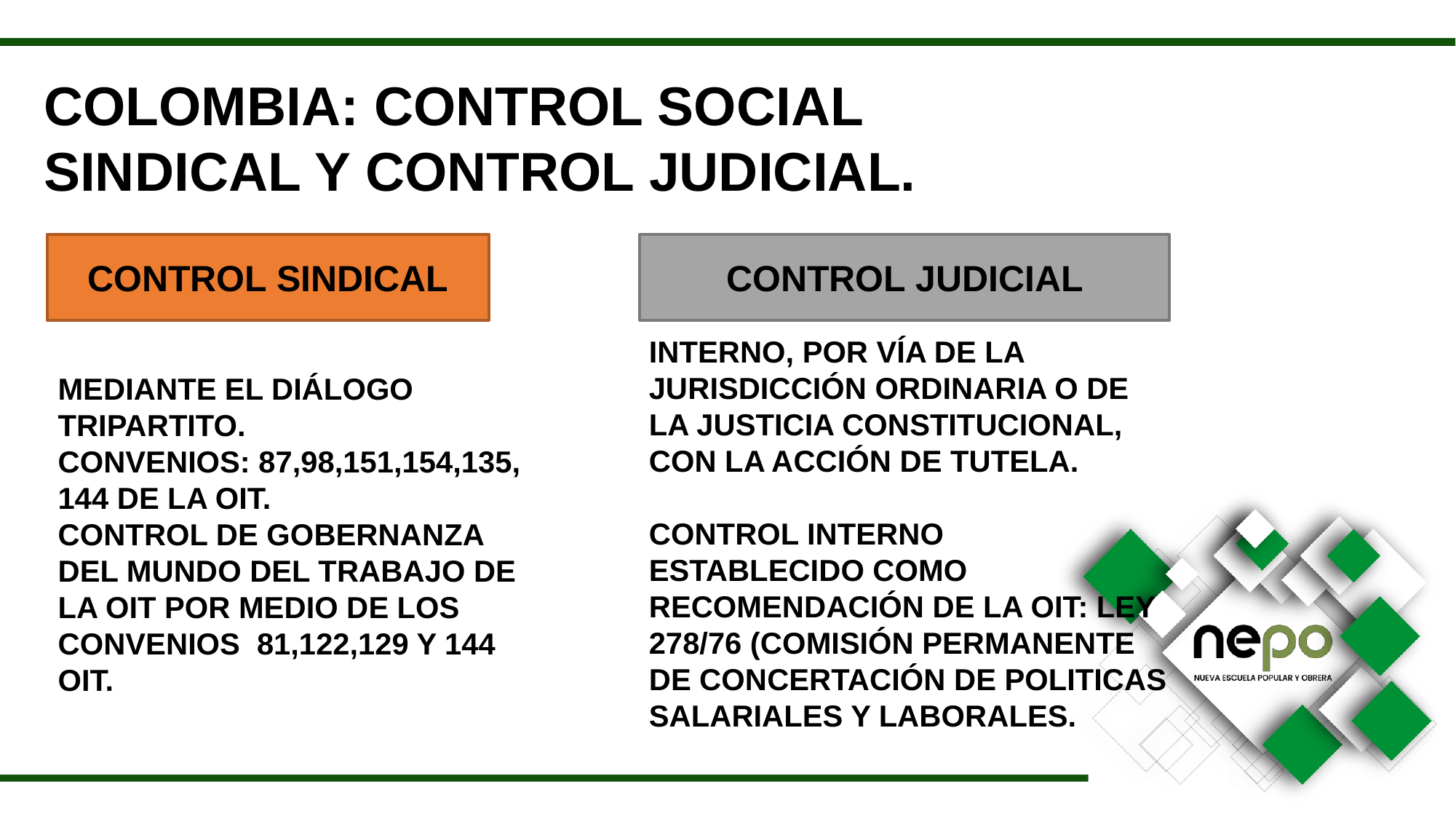

COLOMBIA: CONTROL SOCIAL SINDICAL Y CONTROL JUDICIAL.
CONTROL SINDICAL
CONTROL JUDICIAL
INTERNO, POR VÍA DE LA JURISDICCIÓN ORDINARIA O DE LA JUSTICIA CONSTITUCIONAL, CON LA ACCIÓN DE TUTELA.

CONTROL INTERNO
ESTABLECIDO COMO RECOMENDACIÓN DE LA OIT: LEY
278/76 (COMISIÓN PERMANENTE DE CONCERTACIÓN DE POLITICAS SALARIALES Y LABORALES.
MEDIANTE EL DIÁLOGO TRIPARTITO.
CONVENIOS: 87,98,151,154,135, 144 DE LA OIT.
CONTROL DE GOBERNANZA DEL MUNDO DEL TRABAJO DE LA OIT POR MEDIO DE LOS CONVENIOS  81,122,129 Y 144 OIT.